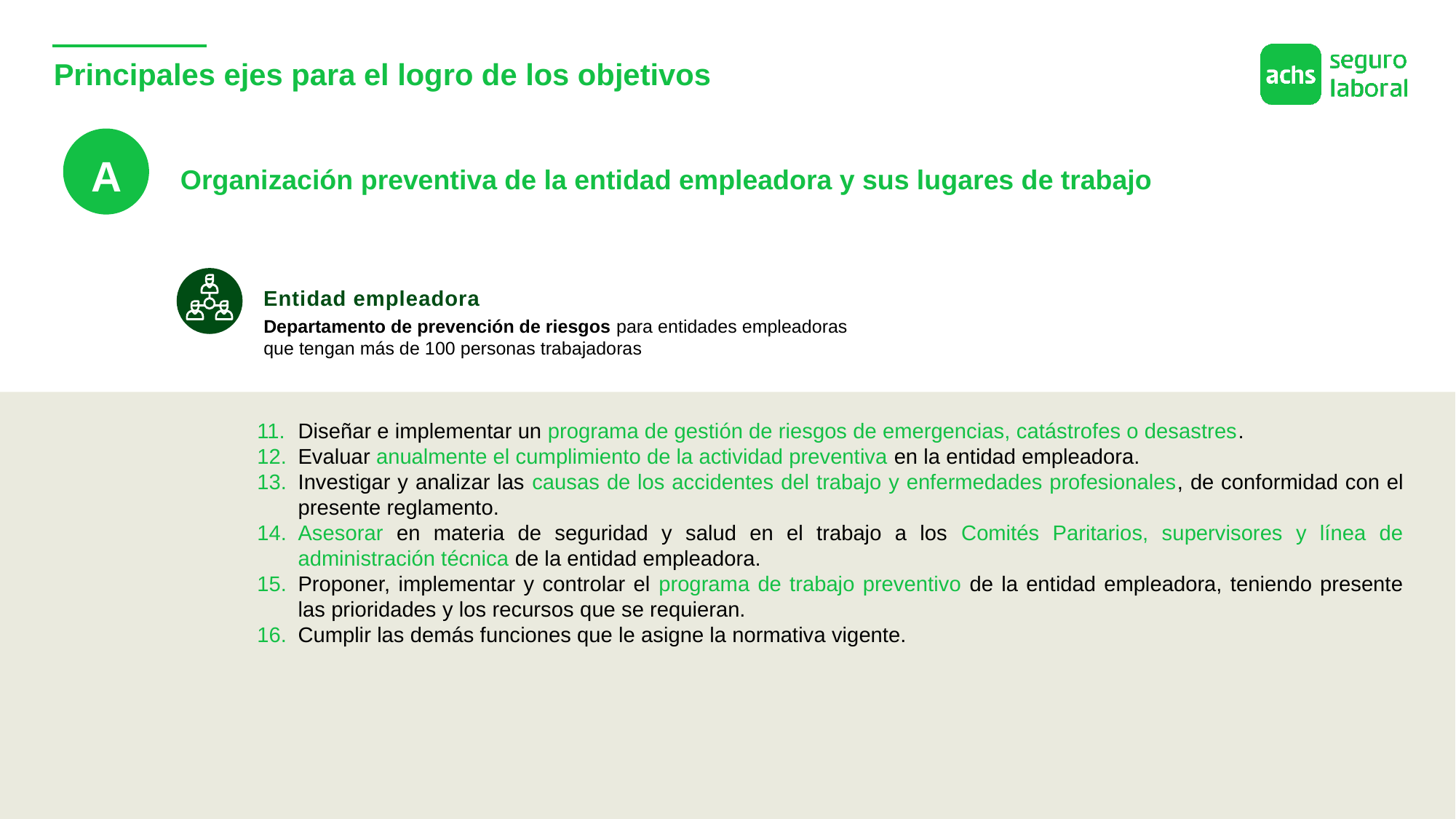

# Principales ejes para el logro de los objetivos

A
Organización preventiva de la entidad empleadora y sus lugares de trabajo

Entidad empleadora
Departamento de prevención de riesgos para entidades empleadoras que tengan más de 100 personas trabajadoras

Diseñar e implementar un programa de gestión de riesgos de emergencias, catástrofes o desastres.
Evaluar anualmente el cumplimiento de la actividad preventiva en la entidad empleadora.
Investigar y analizar las causas de los accidentes del trabajo y enfermedades profesionales, de conformidad con el presente reglamento.
Asesorar en materia de seguridad y salud en el trabajo a los Comités Paritarios, supervisores y línea de administración técnica de la entidad empleadora.
Proponer, implementar y controlar el programa de trabajo preventivo de la entidad empleadora, teniendo presente las prioridades y los recursos que se requieran.
Cumplir las demás funciones que le asigne la normativa vigente.

25